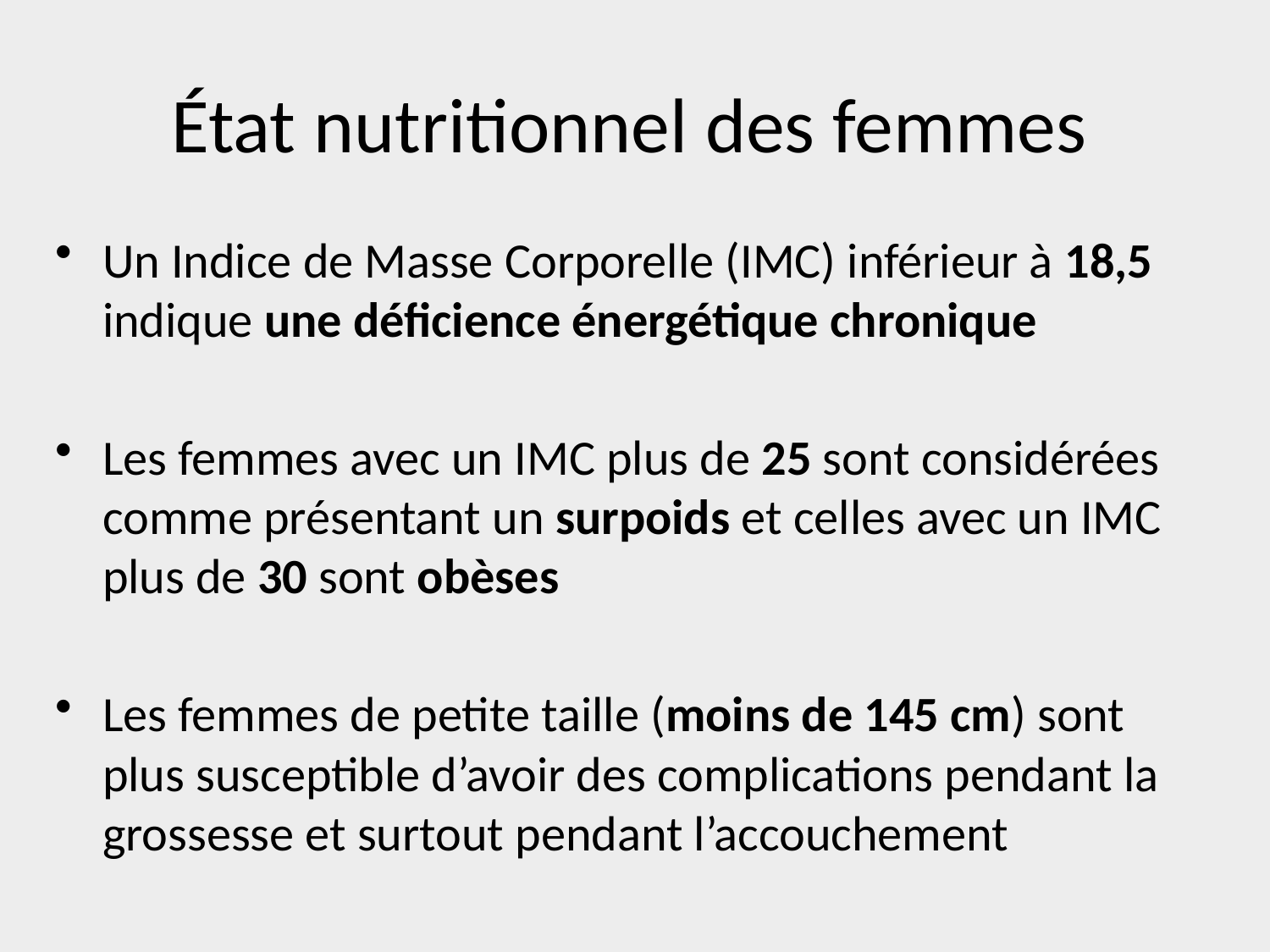

# État nutritionnel des femmes
Un Indice de Masse Corporelle (IMC) inférieur à 18,5 indique une déficience énergétique chronique

Les femmes avec un IMC plus de 25 sont considérées comme présentant un surpoids et celles avec un IMC plus de 30 sont obèses

Les femmes de petite taille (moins de 145 cm) sont plus susceptible d’avoir des complications pendant la grossesse et surtout pendant l’accouchement